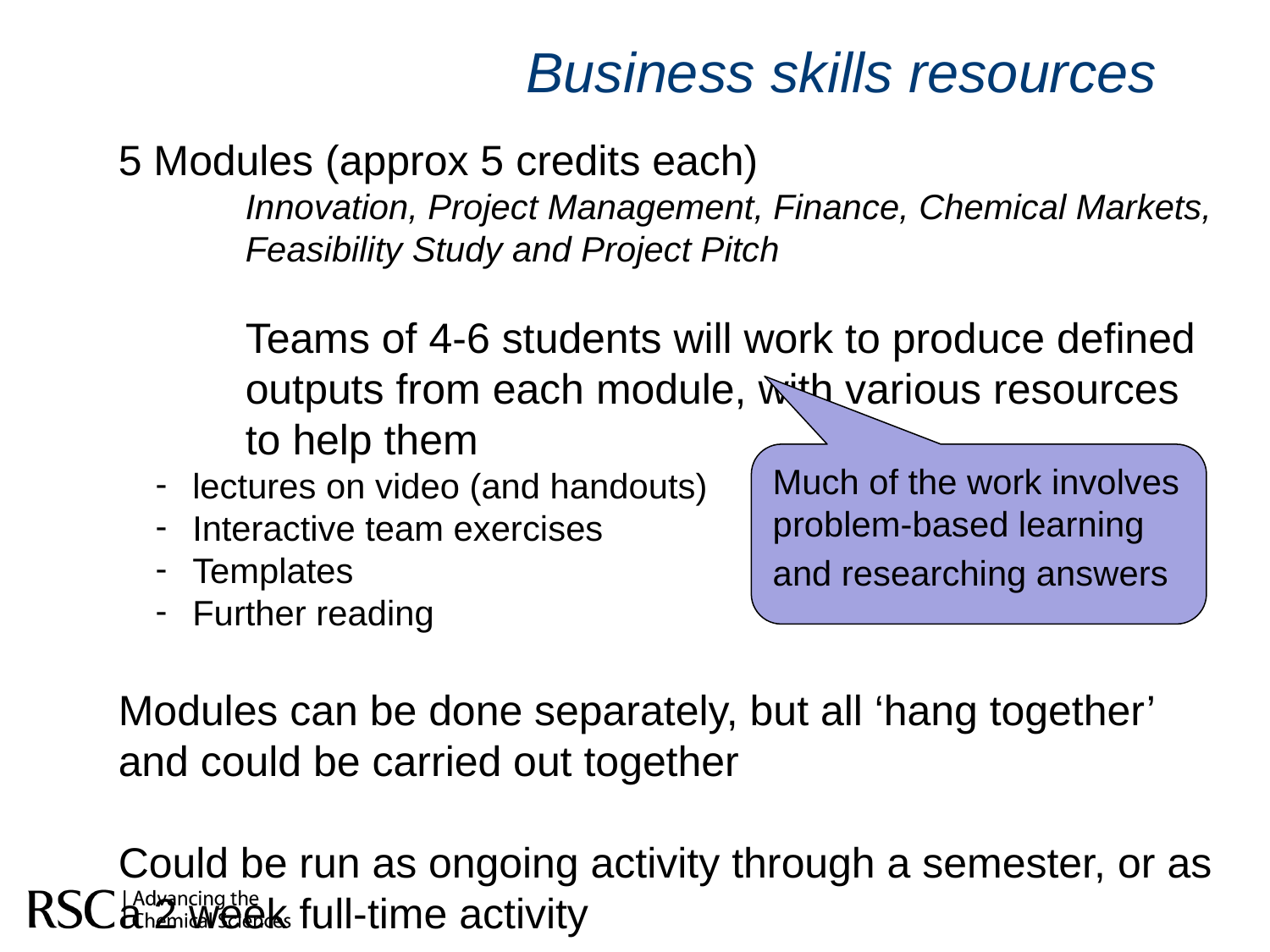

# Business skills resources

5 Modules (approx 5 credits each)
Innovation, Project Management, Finance, Chemical Markets, Feasibility Study and Project Pitch

Teams of 4-6 students will work to produce defined outputs from each module, with various resources to help them
lectures on video (and handouts)
Interactive team exercises
Templates
Further reading

Modules can be done separately, but all ‘hang together’ and could be carried out together

Could be run as ongoing activity through a semester, or as a 2 week full-time activity

Much of the work involves problem-based learning and researching answers